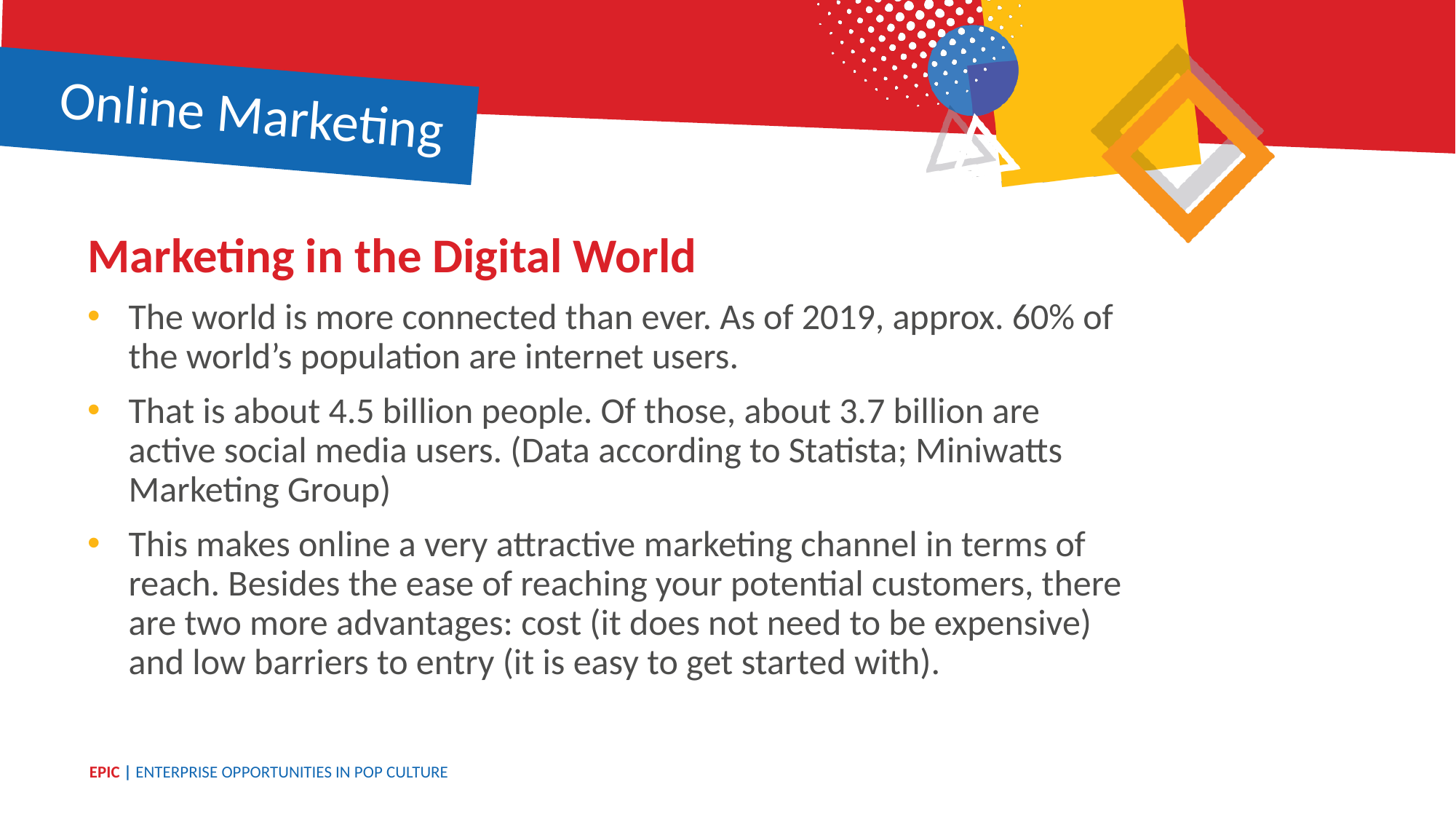

Online Marketing

Marketing in the Digital World
The world is more connected than ever. As of 2019, approx. 60% of the world’s population are internet users.
That is about 4.5 billion people. Of those, about 3.7 billion are active social media users. (Data according to Statista; Miniwatts Marketing Group)
This makes online a very attractive marketing channel in terms of reach. Besides the ease of reaching your potential customers, there are two more advantages: cost (it does not need to be expensive) and low barriers to entry (it is easy to get started with).